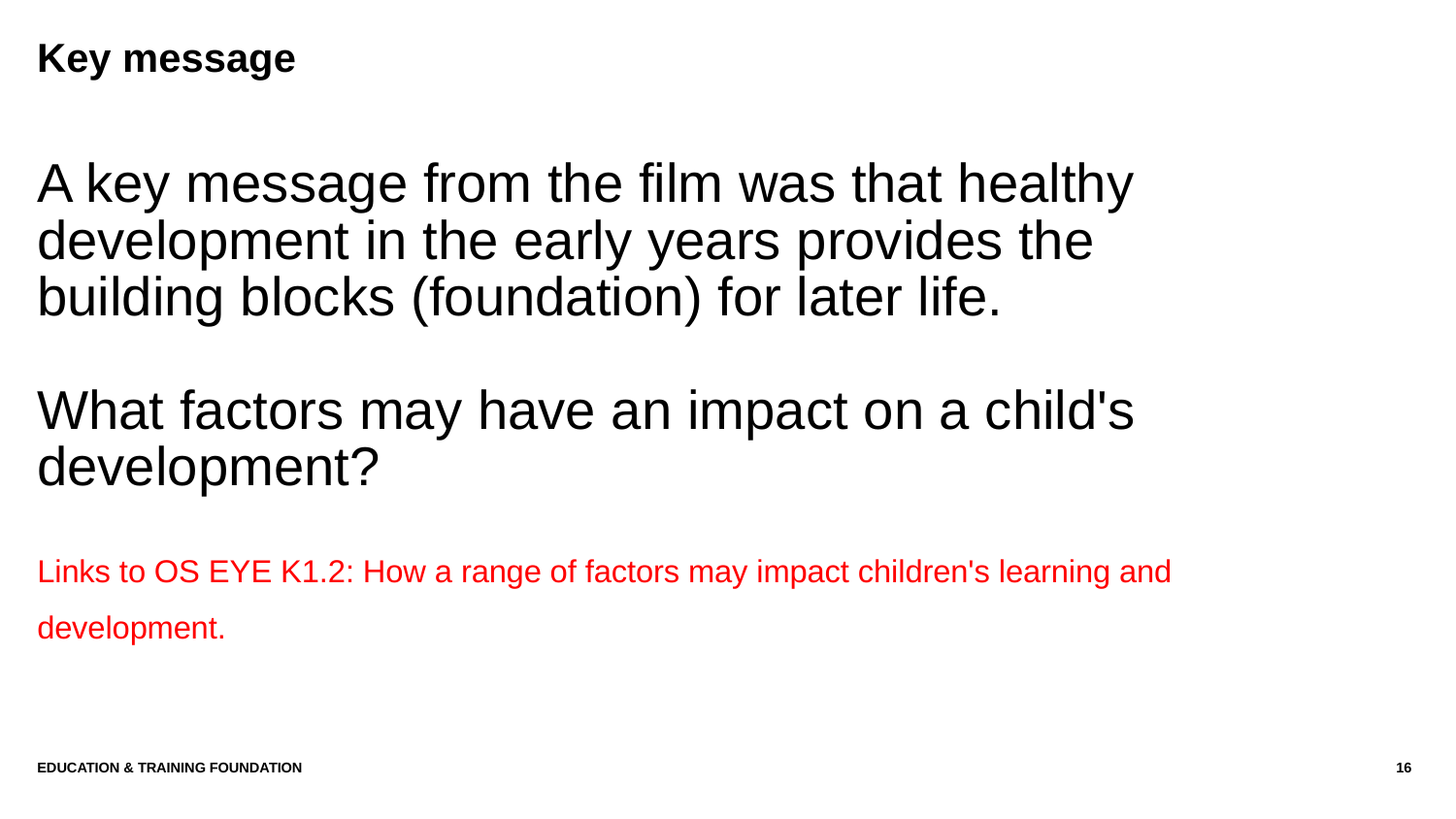

# Key message
A key message from the film was that healthy development in the early years provides the building blocks (foundation) for later life.

What factors may have an impact on a child's development?

Links to OS EYE K1.2: How a range of factors may impact children's learning and development.

Education & Training Foundation
16